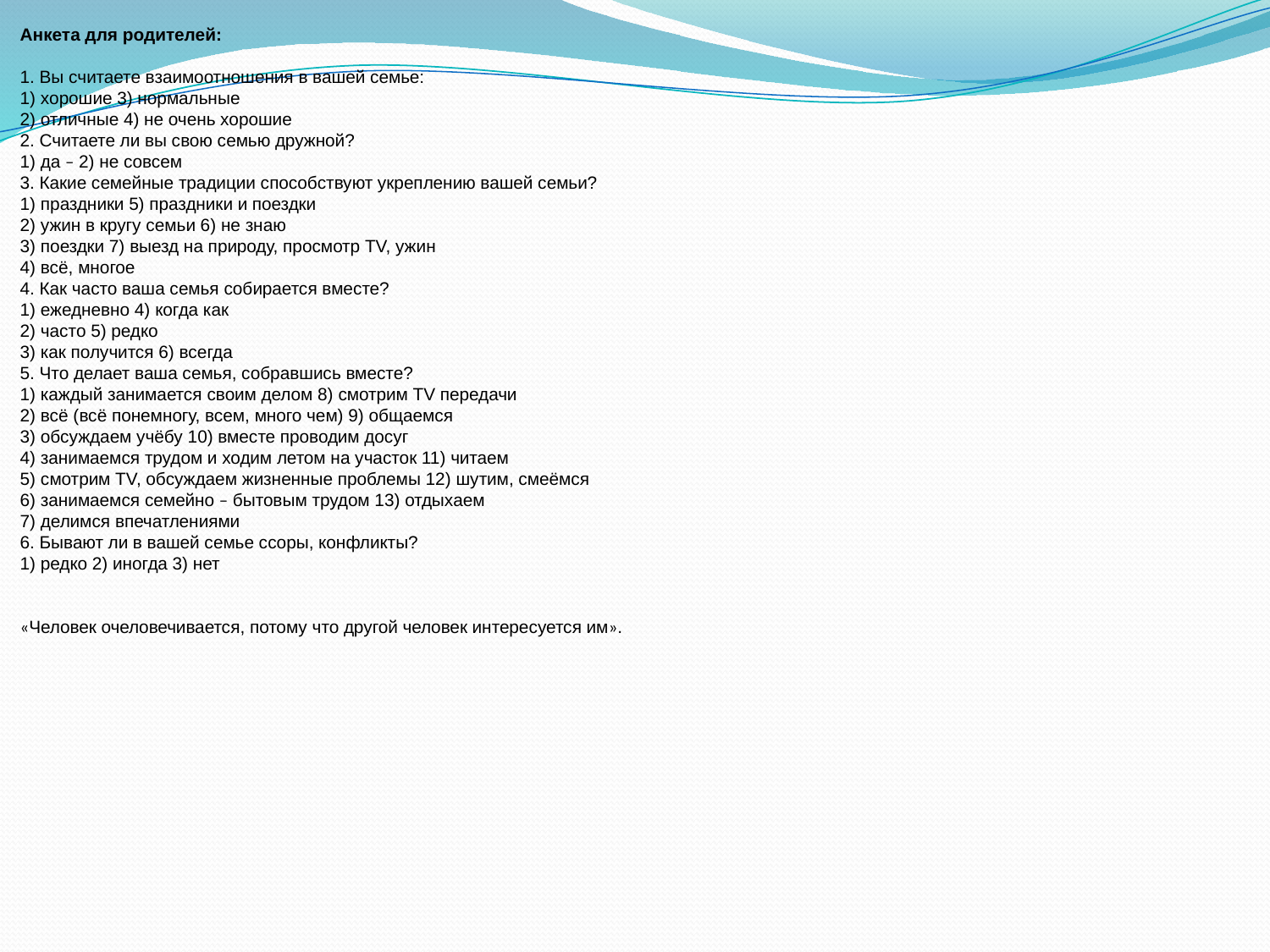

Анкета для родителей:
1. Вы считаете взаимоотношения в вашей семье:
1) хорошие 3) нормальные
2) отличные 4) не очень хорошие
2. Считаете ли вы свою семью дружной?
1) да – 2) не совсем
3. Какие семейные традиции способствуют укреплению вашей семьи?
1) праздники 5) праздники и поездки
2) ужин в кругу семьи 6) не знаю
3) поездки 7) выезд на природу, просмотр ТV, ужин
4) всё, многое
4. Как часто ваша семья собирается вместе?
1) ежедневно 4) когда как
2) часто 5) редко
3) как получится 6) всегда
5. Что делает ваша семья, собравшись вместе?
1) каждый занимается своим делом 8) смотрим TV передачи
2) всё (всё понемногу, всем, много чем) 9) общаемся
3) обсуждаем учёбу 10) вместе проводим досуг
4) занимаемся трудом и ходим летом на участок 11) читаем
5) смотрим TV, обсуждаем жизненные проблемы 12) шутим, смеёмся
6) занимаемся семейно – бытовым трудом 13) отдыхаем
7) делимся впечатлениями
6. Бывают ли в вашей семье ссоры, конфликты?
1) редко 2) иногда 3) нет

«Человек очеловечивается, потому что другой человек интересуется им».